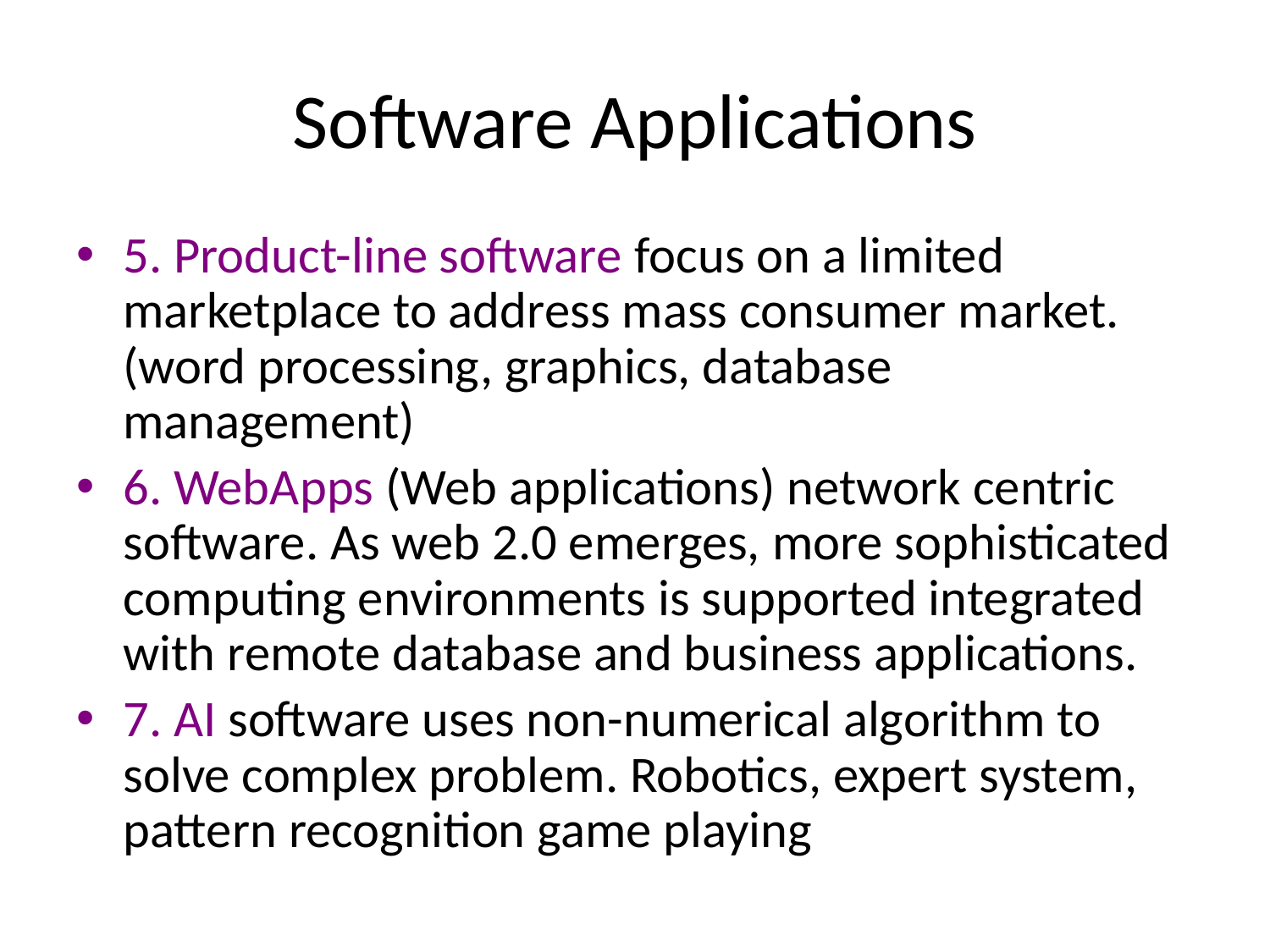

# Software Applications
5. Product-line software focus on a limited marketplace to address mass consumer market. (word processing, graphics, database management)
6. WebApps (Web applications) network centric software. As web 2.0 emerges, more sophisticated computing environments is supported integrated with remote database and business applications.
7. AI software uses non-numerical algorithm to solve complex problem. Robotics, expert system, pattern recognition game playing